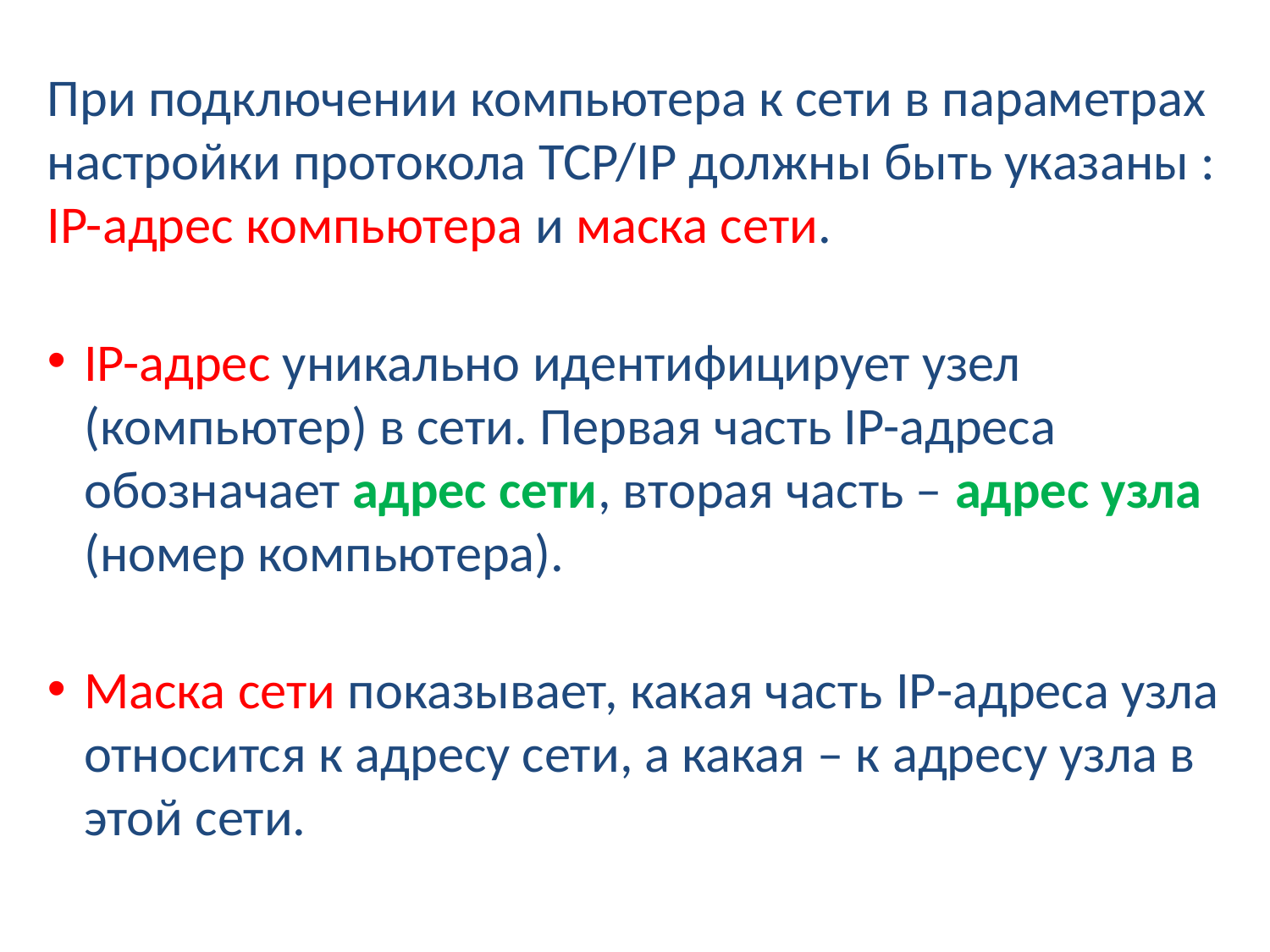

При подключении компьютера к сети в параметрах настройки протокола TCP/IP должны быть указаны : IP-адрес компьютера и маска сети.
IP-адрес уникально идентифицирует узел (компьютер) в сети. Первая часть IP-адреса обозначает адрес сети, вторая часть – адрес узла (номер компьютера).
Маска сети показывает, какая часть IP-адреса узла относится к адресу сети, а какая – к адресу узла в этой сети.